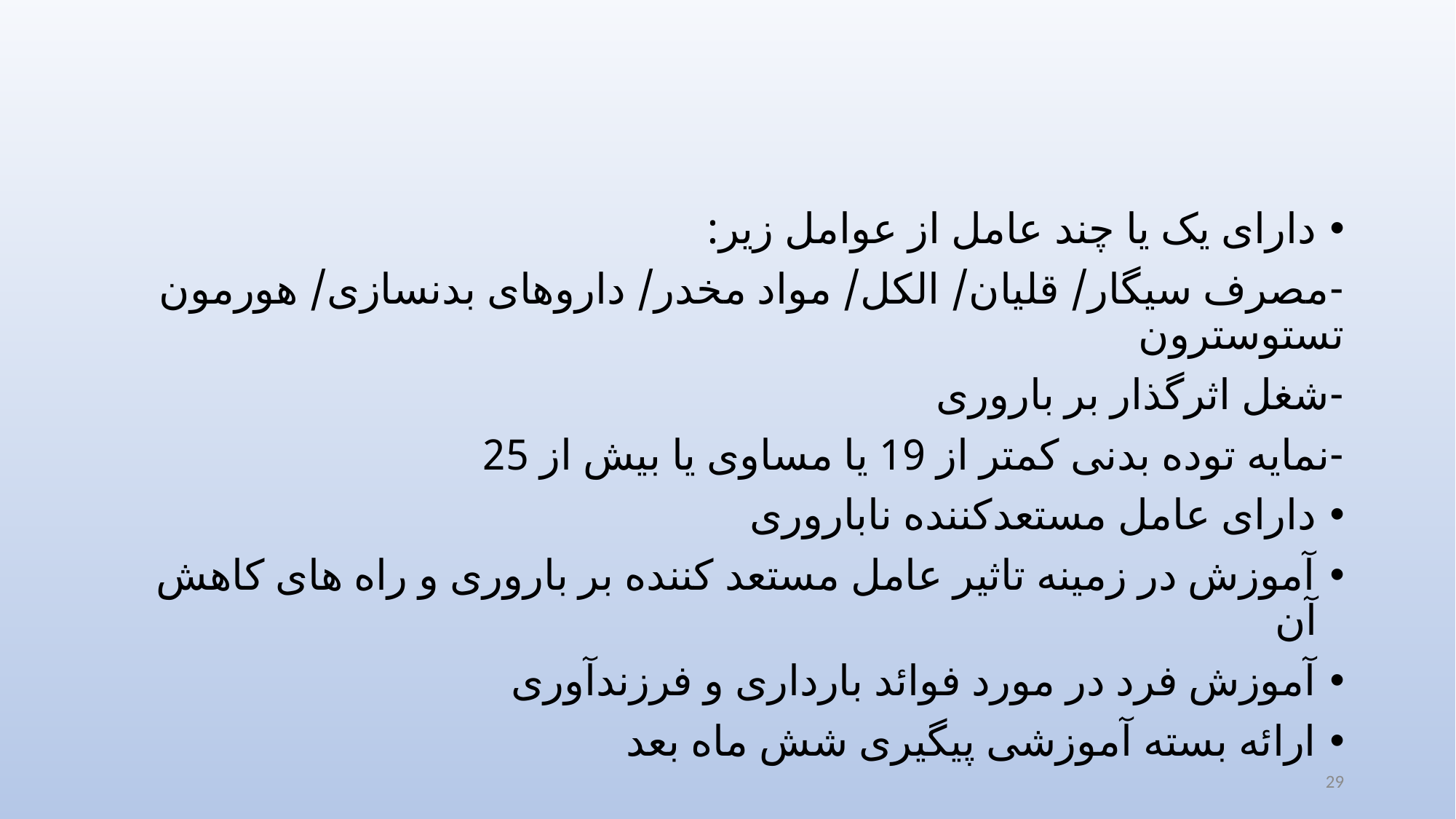

#
دارای یک یا چند عامل از عوامل زیر:
-مصرف سیگار/ قلیان/ الکل/ مواد مخدر/ داروهای بدنسازی/ هورمون تستوسترون
-شغل اثرگذار بر باروری
-نمایه توده بدنی کمتر از 19 یا مساوی یا بیش از 25
دارای عامل مستعدکننده ناباروری
آموزش در زمینه تاثیر عامل مستعد کننده بر باروری و راه های کاهش آن
آموزش فرد در مورد فوائد بارداری و فرزندآوری
ارائه بسته آموزشی پیگیری شش ماه بعد
29